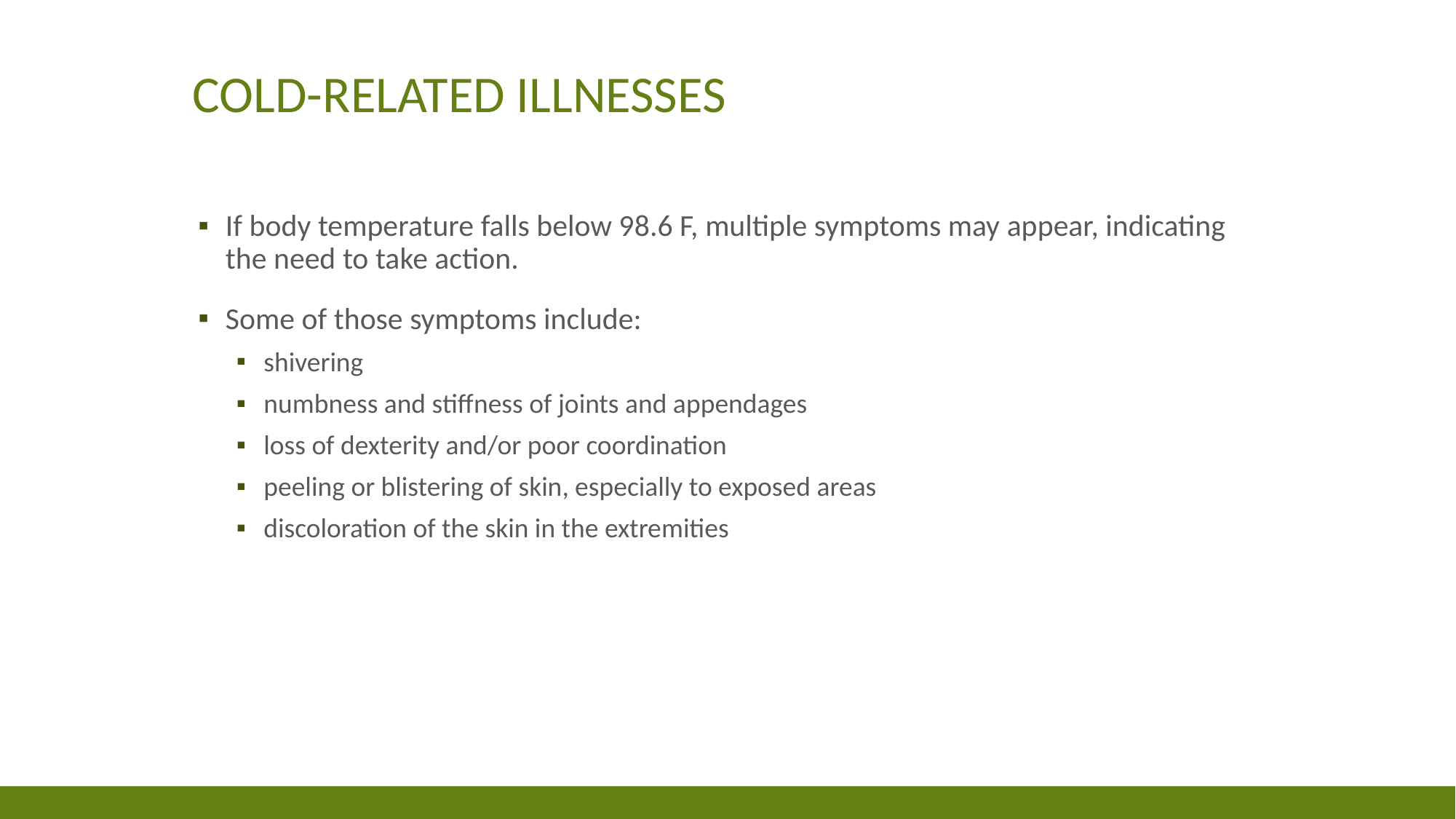

# Cold-Related Illnesses
If body temperature falls below 98.6 F, multiple symptoms may appear, indicating the need to take action.
Some of those symptoms include:
shivering
numbness and stiffness of joints and appendages
loss of dexterity and/or poor coordination
peeling or blistering of skin, especially to exposed areas
discoloration of the skin in the extremities